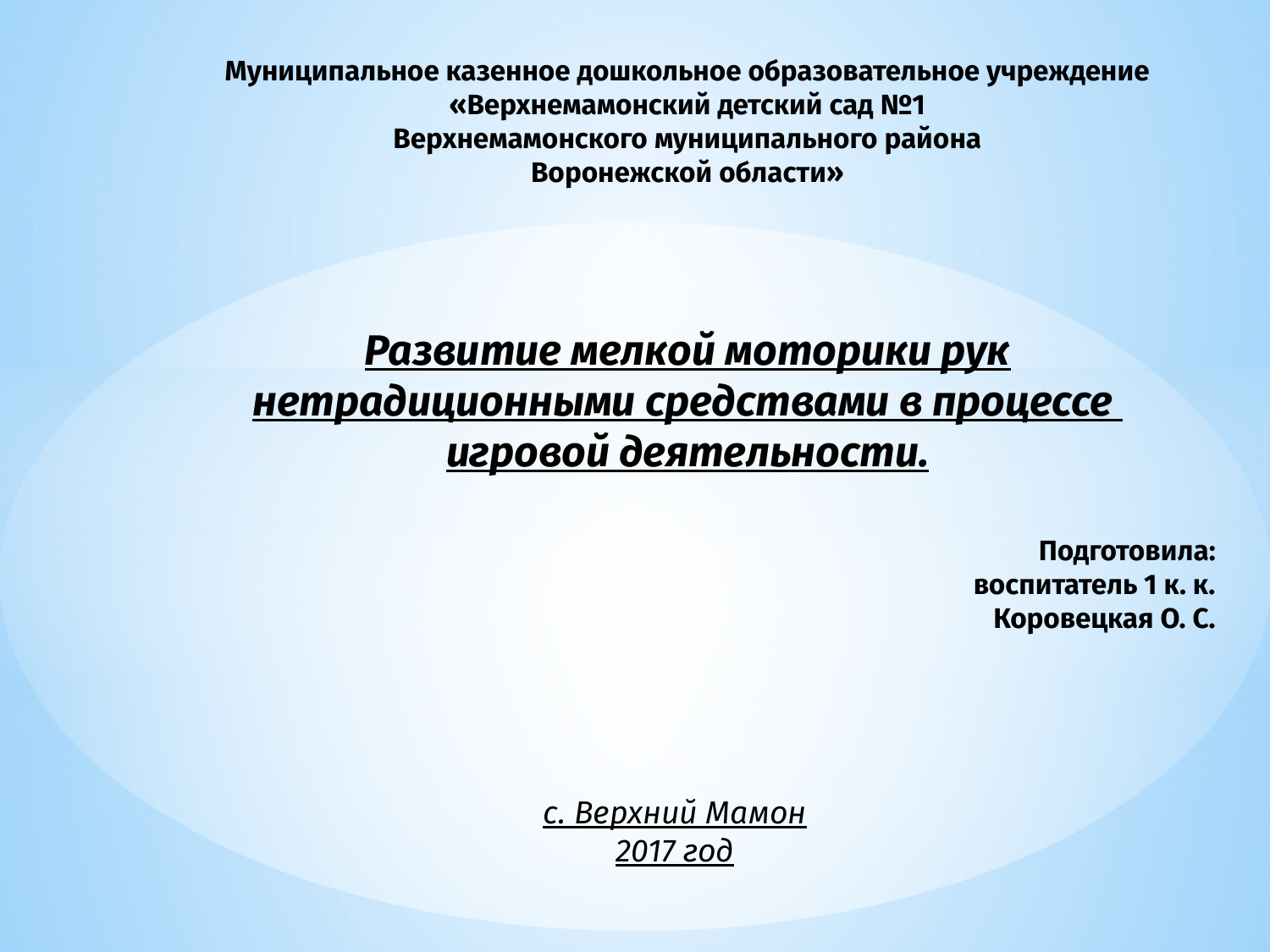

# Муниципальное казенное дошкольное образовательное учреждение «Верхнемамонский детский сад №1 Верхнемамонского муниципального района Воронежской области» Развитие мелкой моторики рук нетрадиционными средствами в процессе  игровой деятельности.
Подготовила:
воспитатель 1 к. к.
Коровецкая О. С.
с. Верхний Мамон
2017 год